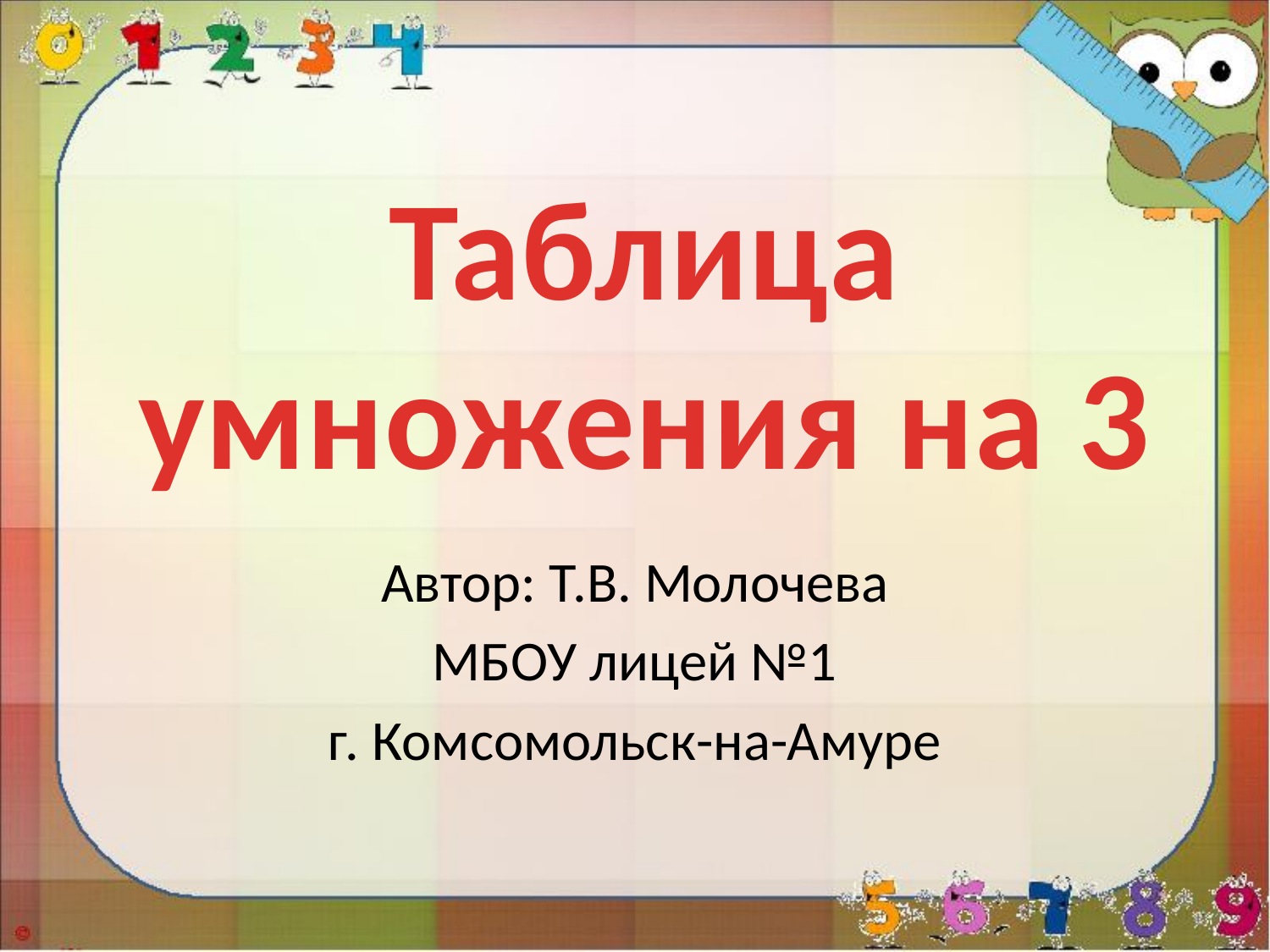

# Таблица умножения на 3
Автор: Т.В. Молочева
МБОУ лицей №1
г. Комсомольск-на-Амуре